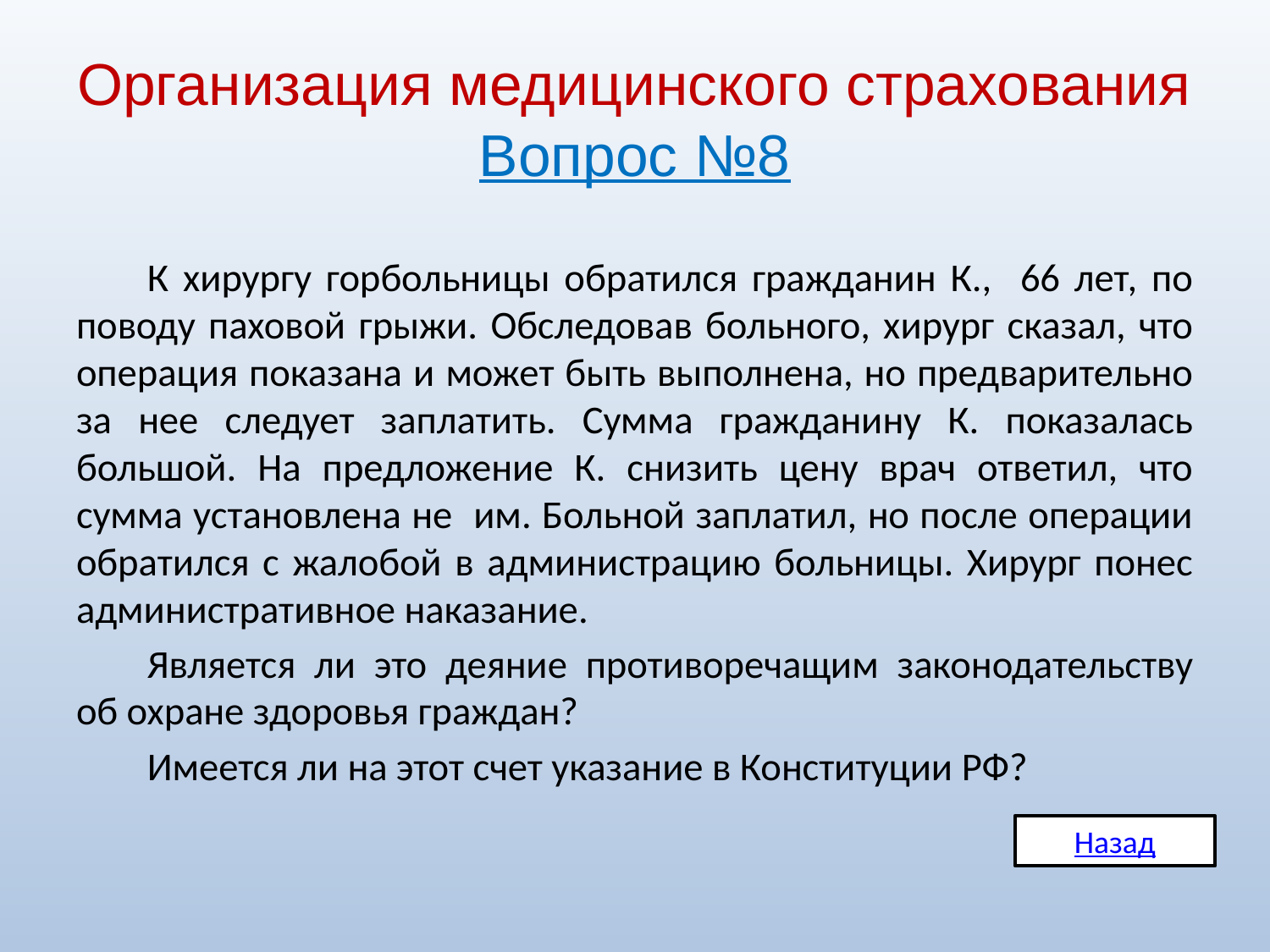

# Организация медицинского страхования Вопрос №8
	К хирургу горбольницы обратился гражданин К.,  66 лет, по поводу паховой грыжи. Обследовав больного, хирург сказал, что операция показана и может быть выполнена, но предварительно за нее следует заплатить. Сумма гражданину К. показалась большой. На предложение К. снизить цену врач ответил, что сумма установлена не  им. Больной заплатил, но после операции обратился с жалобой в администрацию больницы. Хирург понес административное наказание.
	Является ли это деяние противоречащим законодательству об охране здоровья граждан?
	Имеется ли на этот счет указание в Конституции РФ?

Назад